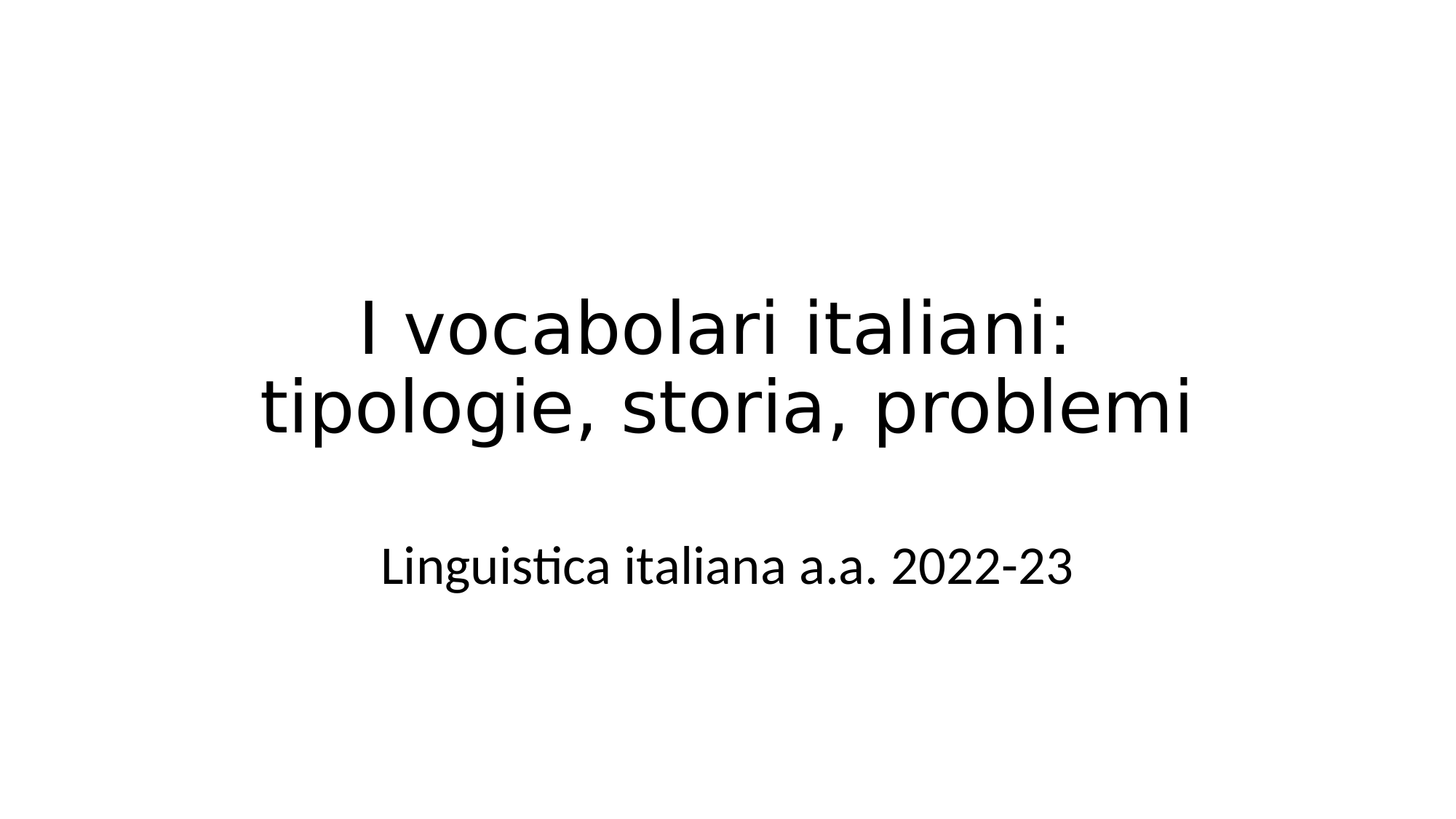

# I vocabolari italiani: tipologie, storia, problemi Linguistica italiana a.a. 2022-23